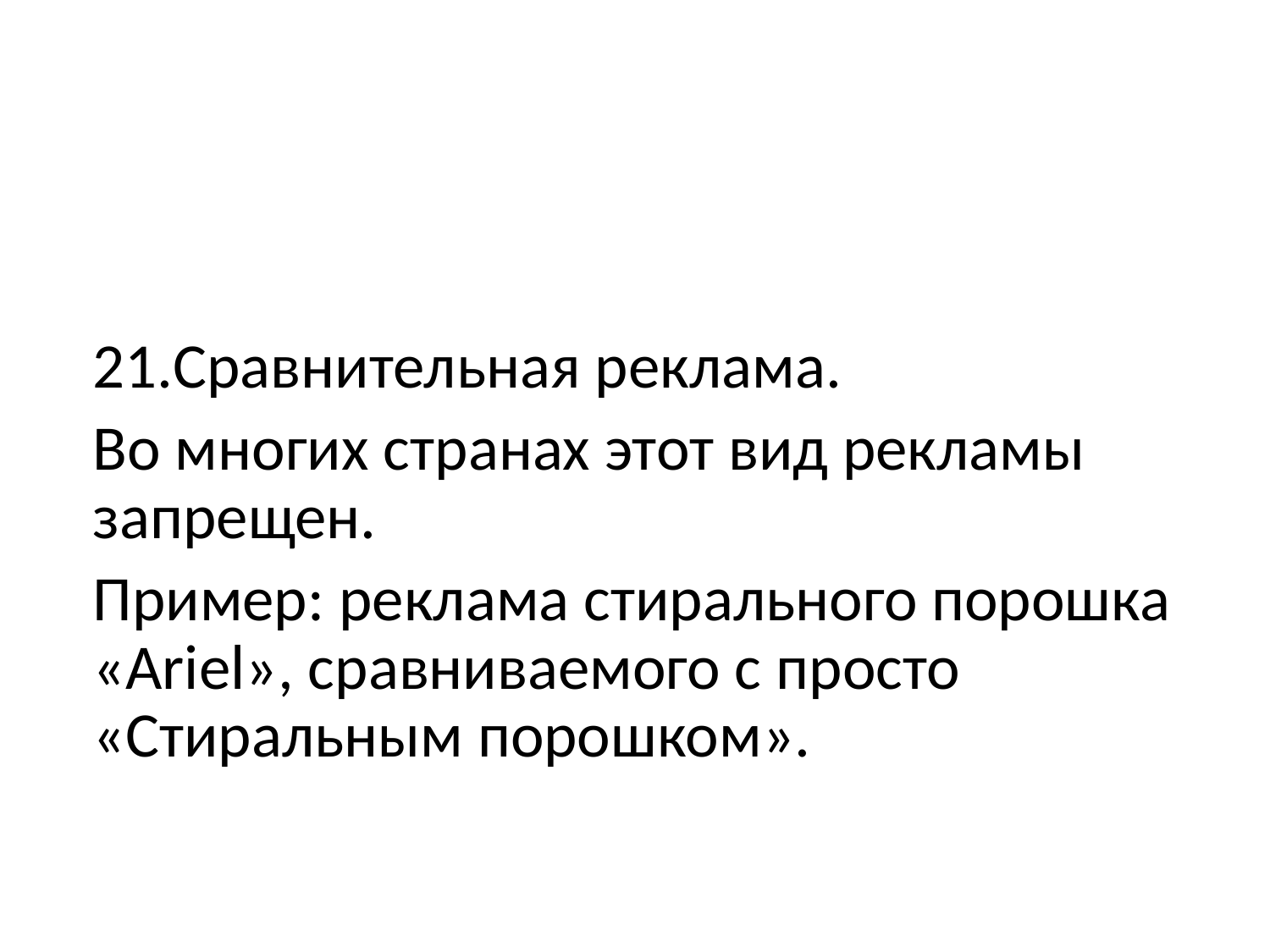

Сравнительная реклама.
Во многих странах этот вид рекламы запрещен.
Пример: реклама стирального порошка «Ariel», сравниваемого с просто «Стиральным порошком».